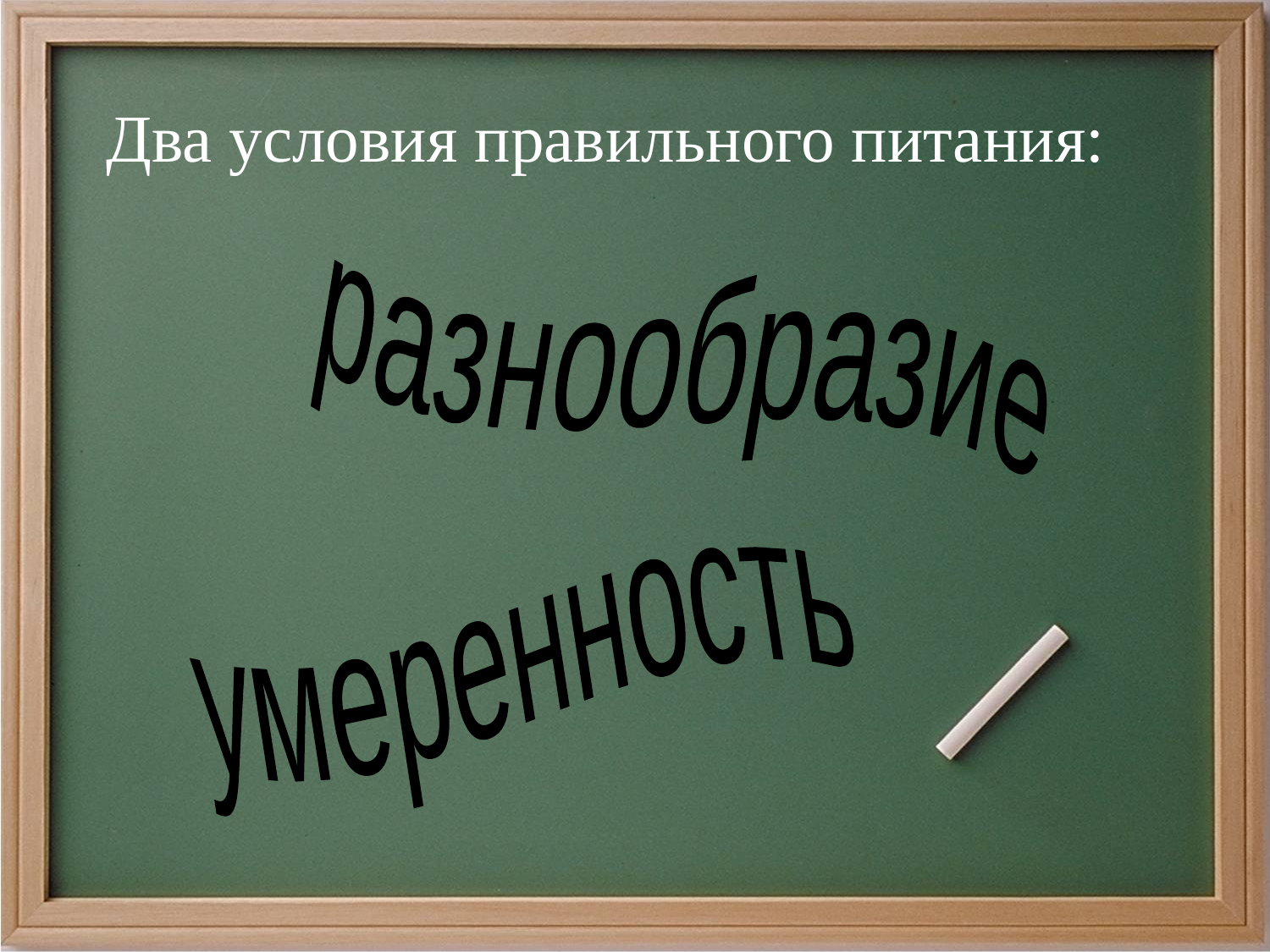

# Два условия правильного питания:
разнообразие
умеренность